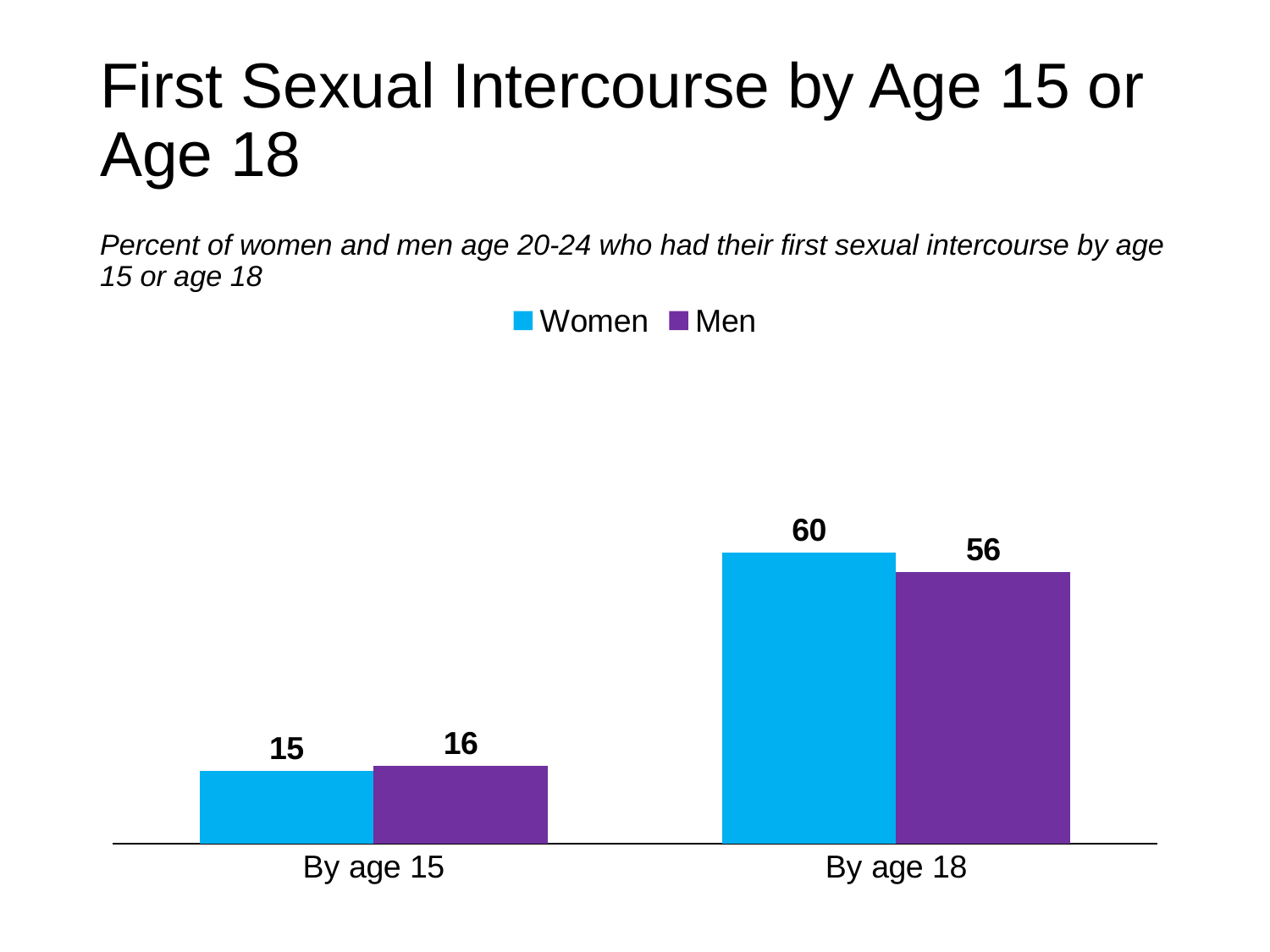

# First Sexual Intercourse by Age 15 or Age 18
Percent of women and men age 20-24 who had their first sexual intercourse by age 15 or age 18

### Chart

| Category | Women | Men |
|---|---|---|
| By age 15 | 15.0 | 16.0 |
| By age 18 | 60.0 | 56.0 |